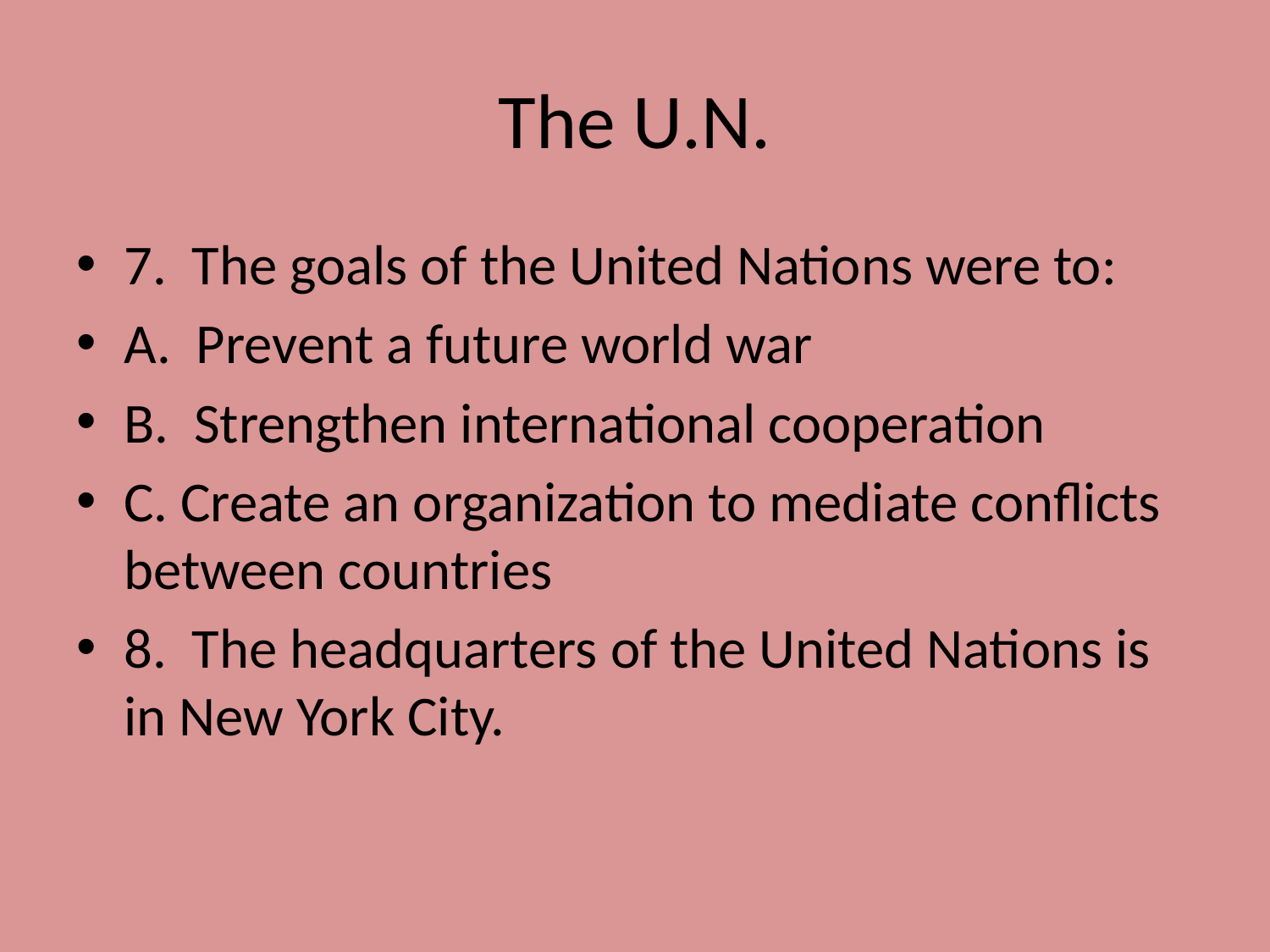

# The U.N.
7.  The goals of the United Nations were to:
A.  Prevent a future world war
B.  Strengthen international cooperation
C. Create an organization to mediate conflicts between countries
8.  The headquarters of the United Nations is in New York City.